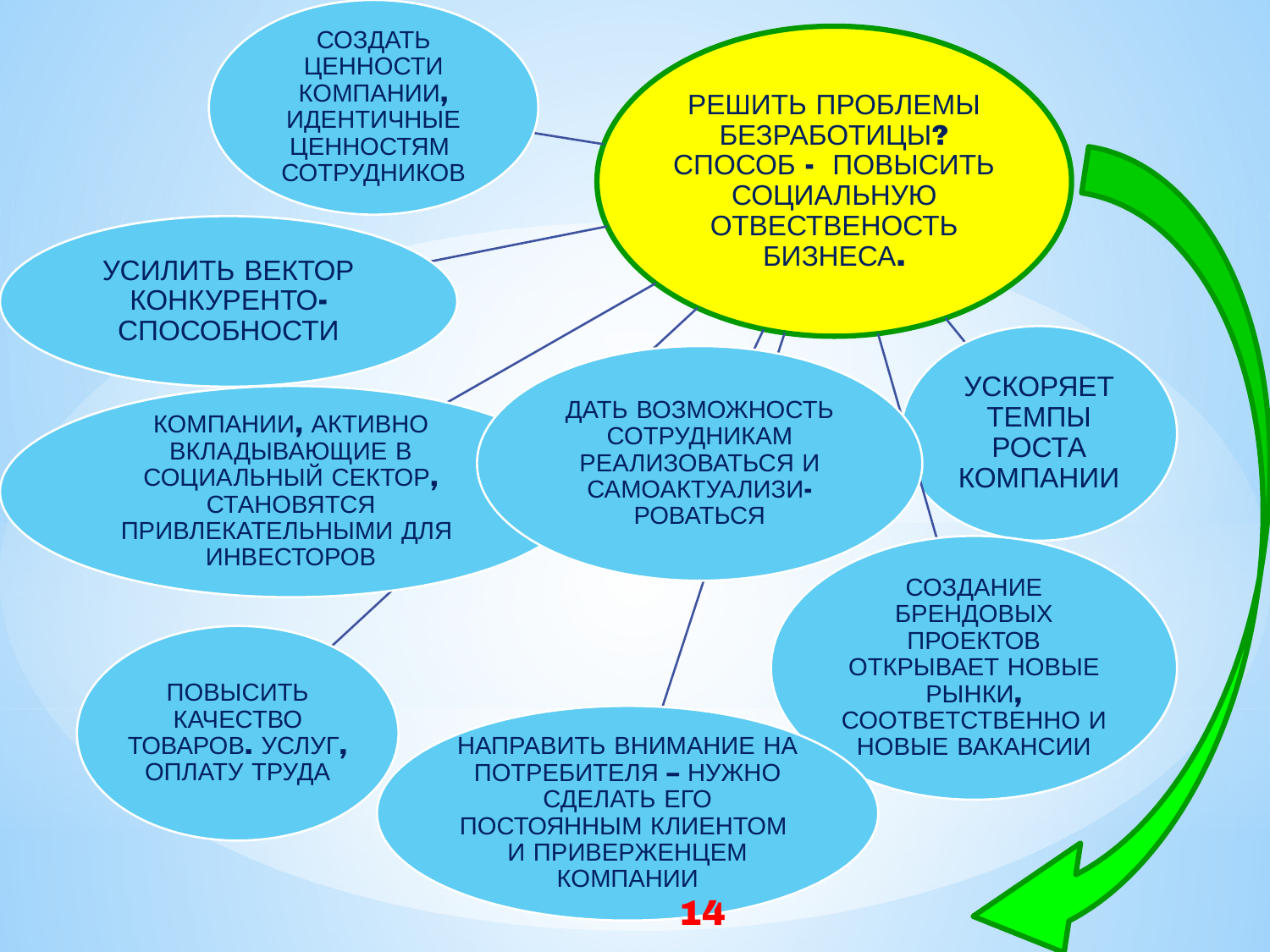

РЕШИТЬ ПРОБЛЕМЫ БЕЗРАБОТИЦЫ? СПОСОБ -  ПОВЫСИТЬ СОЦИАЛЬНУЮ ОТВЕСТВЕНОСТЬ БИЗНЕСА.

СОЗДАТЬ ЦЕННОСТИ КОМПАНИИ, ИДЕНТИЧНЫЕ ЦЕННОСТЯМ  СОТРУДНИКОВ

УСКОРЯЕТ ТЕМПЫ РОСТА КОМПАНИИ

СОЗДАНИЕ БРЕНДОВЫХ ПРОЕКТОВ ОТКРЫВАЕТ НОВЫЕ РЫНКИ, СООТВЕТСТВЕННО И НОВЫЕ ВАКАНСИИ

НАПРАВИТЬ ВНИМАНИЕ НА ПОТРЕБИТЕЛЯ – НУЖНО СДЕЛАТЬ ЕГО ПОСТОЯННЫМ КЛИЕНТОМ  И ПРИВЕРЖЕНЦЕМ КОМПАНИИ

ПОВЫСИТЬ КАЧЕСТВО ТОВАРОВ. УСЛУГ, ОПЛАТУ ТРУДА

КОМПАНИИ, АКТИВНО ВКЛАДЫВАЮЩИЕ В СОЦИАЛЬНЫЙ СЕКТОР, СТАНОВЯТСЯ ПРИВЛЕКАТЕЛЬНЫМИ ДЛЯ  ИНВЕСТОРОВ

УСИЛИТЬ ВЕКТОР КОНКУРЕНТО-СПОСОБНОСТИ

ДАТЬ ВОЗМОЖНОСТЬ СОТРУДНИКАМ РЕАЛИЗОВАТЬСЯ И САМОАКТУАЛИЗИ-РОВАТЬСЯ

14